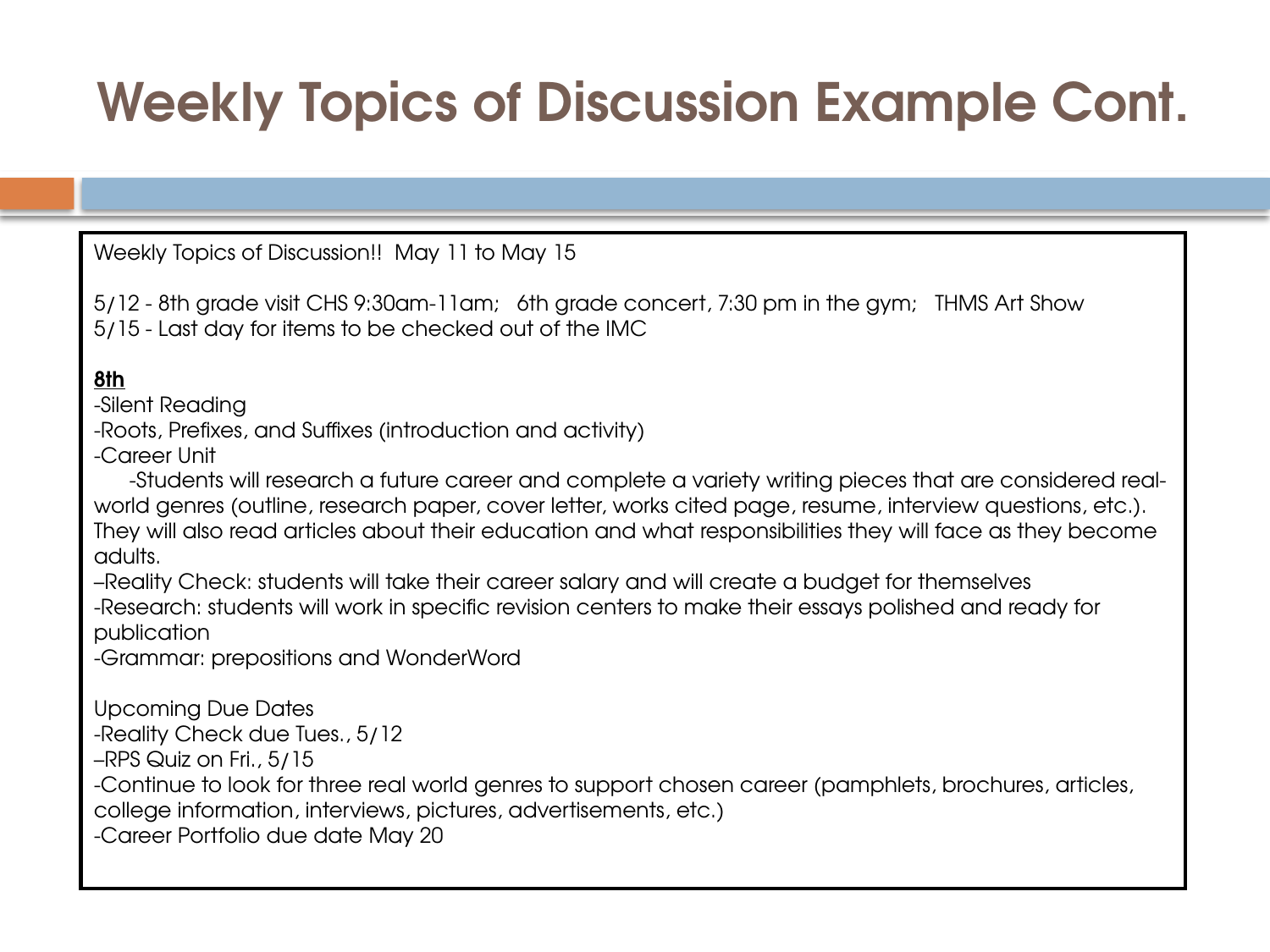

# Weekly Topics of Discussion Example Cont.
Weekly Topics of Discussion!!  May 11 to May 15
5/12 - 8th grade visit CHS 9:30am-11am;   6th grade concert, 7:30 pm in the gym;   THMS Art Show
5/15 - Last day for items to be checked out of the IMC
8th
-Silent Reading
-Roots, Prefixes, and Suffixes (introduction and activity)
-Career Unit
      -Students will research a future career and complete a variety writing pieces that are considered real-world genres (outline, research paper, cover letter, works cited page, resume, interview questions, etc.). They will also read articles about their education and what responsibilities they will face as they become adults.
–Reality Check: students will take their career salary and will create a budget for themselves
-Research: students will work in specific revision centers to make their essays polished and ready for publication
-Grammar: prepositions and WonderWord
Upcoming Due Dates
-Reality Check due Tues., 5/12
–RPS Quiz on Fri., 5/15
-Continue to look for three real world genres to support chosen career (pamphlets, brochures, articles, college information, interviews, pictures, advertisements, etc.)
-Career Portfolio due date May 20